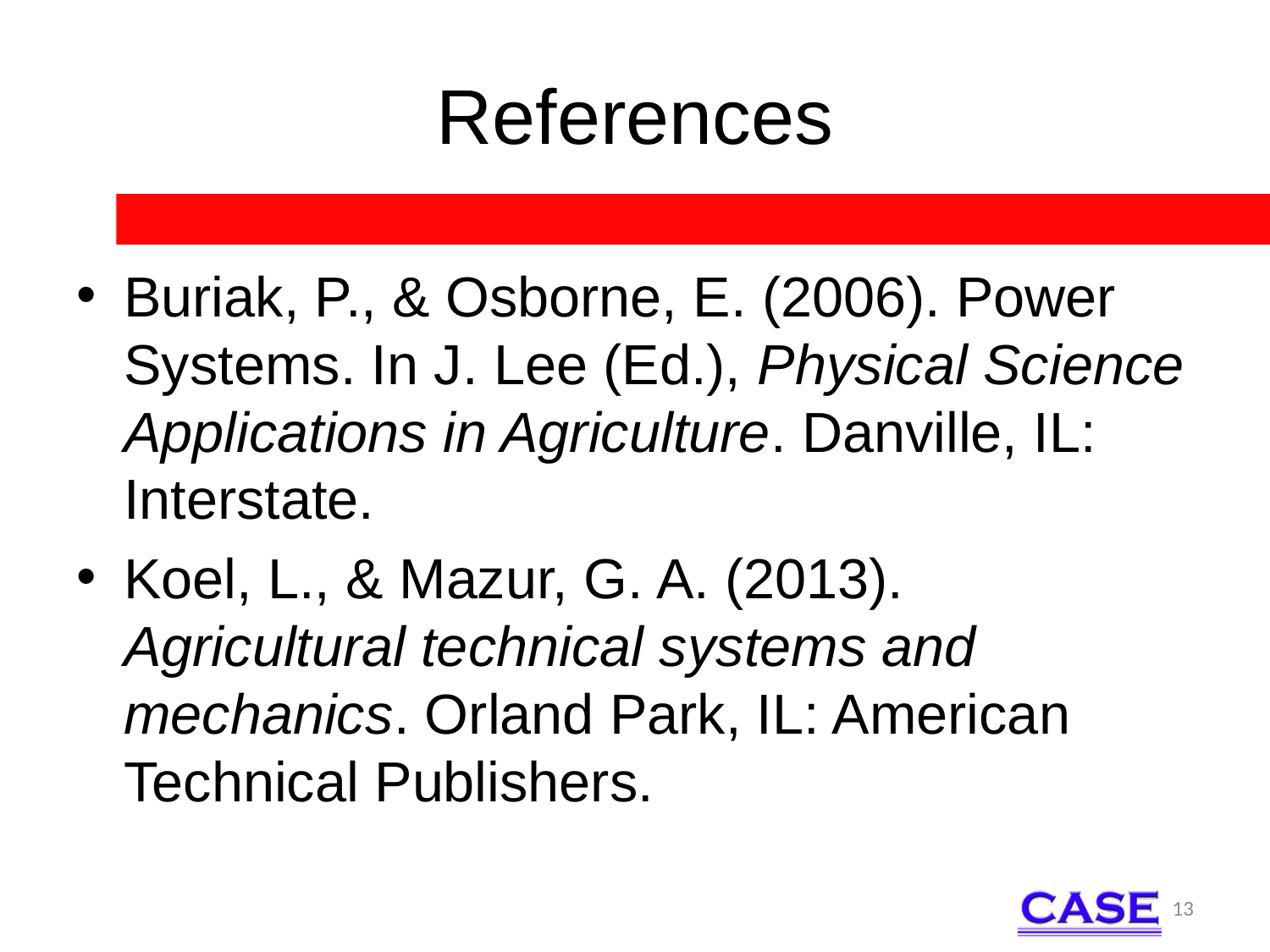

# References
Buriak, P., & Osborne, E. (2006). Power Systems. In J. Lee (Ed.), Physical Science Applications in Agriculture. Danville, IL: Interstate.
Koel, L., & Mazur, G. A. (2013). Agricultural technical systems and mechanics. Orland Park, IL: American Technical Publishers.

13